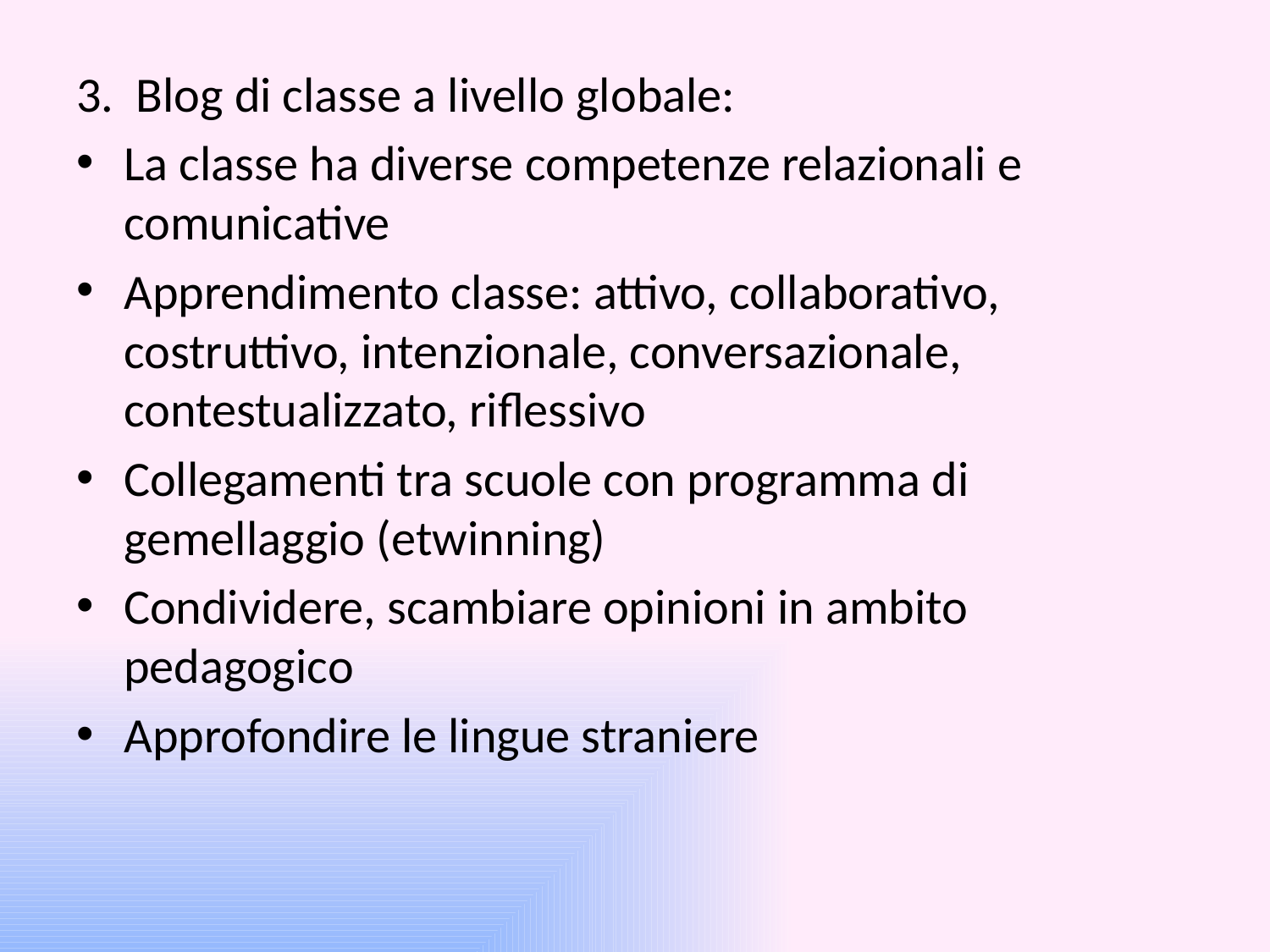

3.  Blog di classe a livello globale:
La classe ha diverse competenze relazionali e comunicative
Apprendimento classe: attivo, collaborativo, costruttivo, intenzionale, conversazionale, contestualizzato, riflessivo
Collegamenti tra scuole con programma di gemellaggio (etwinning)
Condividere, scambiare opinioni in ambito pedagogico
Approfondire le lingue straniere